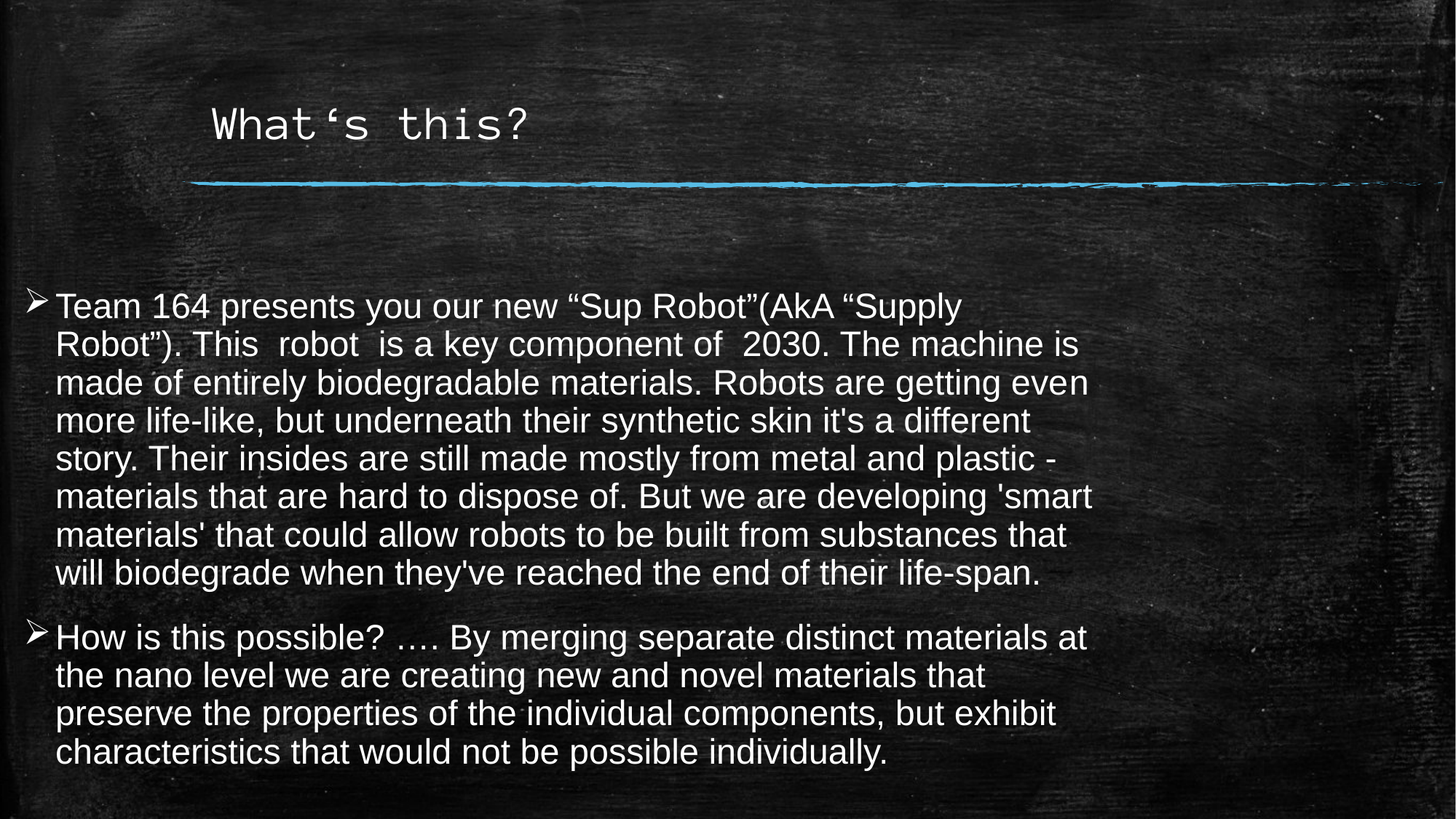

# What‘s this?
Team 164 presents you our new “Sup Robot”(AkA “Supply Robot”). This  robot  is a key component of  2030. The machine is made of entirely biodegradable materials. Robots are getting even more life-like, but underneath their synthetic skin it's a different story. Their insides are still made mostly from metal and plastic - materials that are hard to dispose of. But we are developing 'smart materials' that could allow robots to be built from substances that will biodegrade when they've reached the end of their life-span.
How is this possible? …. By merging separate distinct materials at the nano level we are creating new and novel materials that preserve the properties of the individual components, but exhibit characteristics that would not be possible individually.